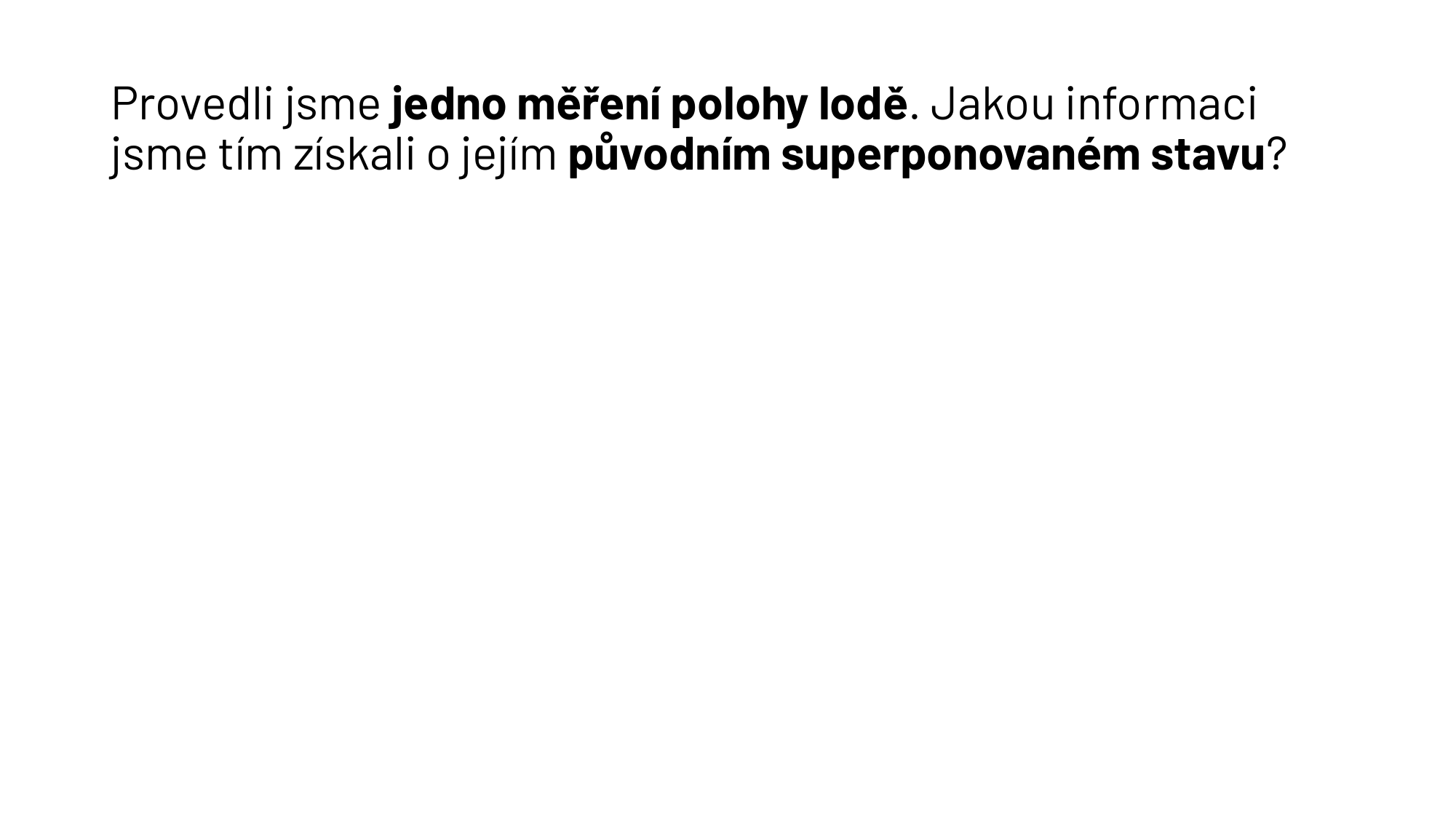

# Provedli jsme jedno měření polohy lodě. Jakou informaci jsme tím získali o jejím původním superponovaném stavu?